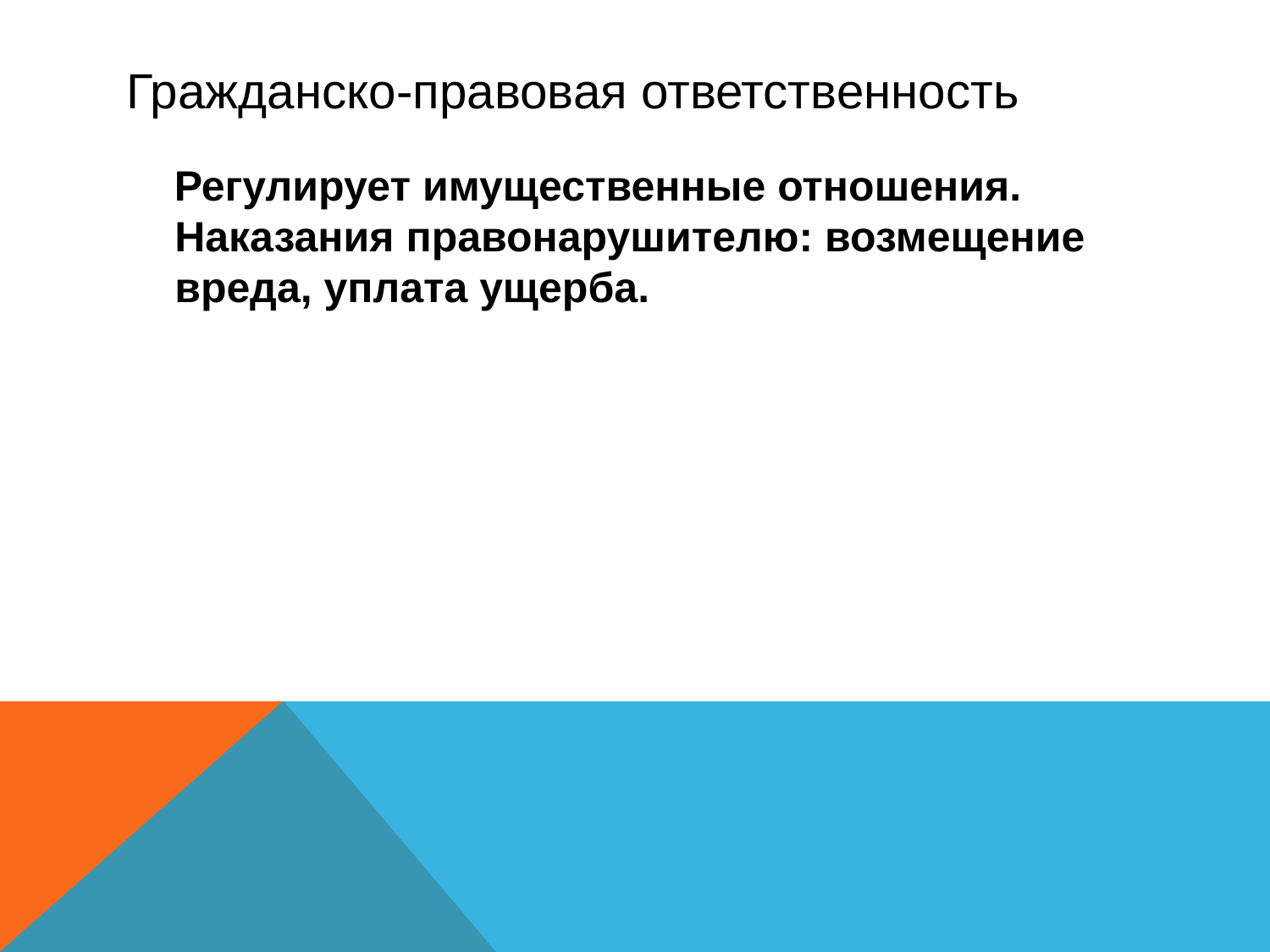

# Гражданско-правовая ответственность
    Регулирует имущественные отношения. Наказания правонарушителю: возмещение вреда, уплата ущерба.